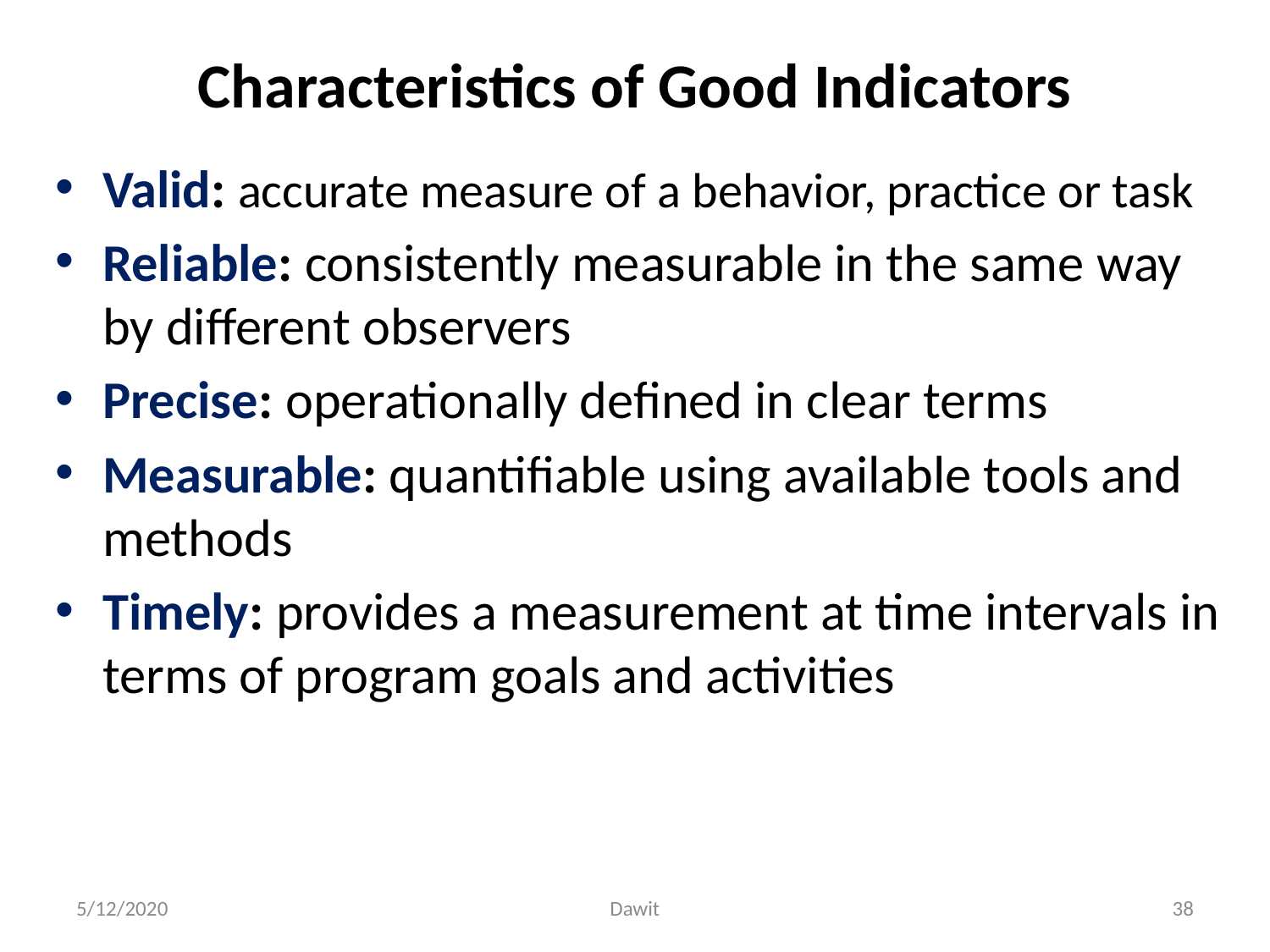

# Characteristics of Good Indicators
Valid: accurate measure of a behavior, practice or task
Reliable: consistently measurable in the same way by different observers
Precise: operationally defined in clear terms
Measurable: quantifiable using available tools and methods
Timely: provides a measurement at time intervals in terms of program goals and activities
5/12/2020
Dawit
38